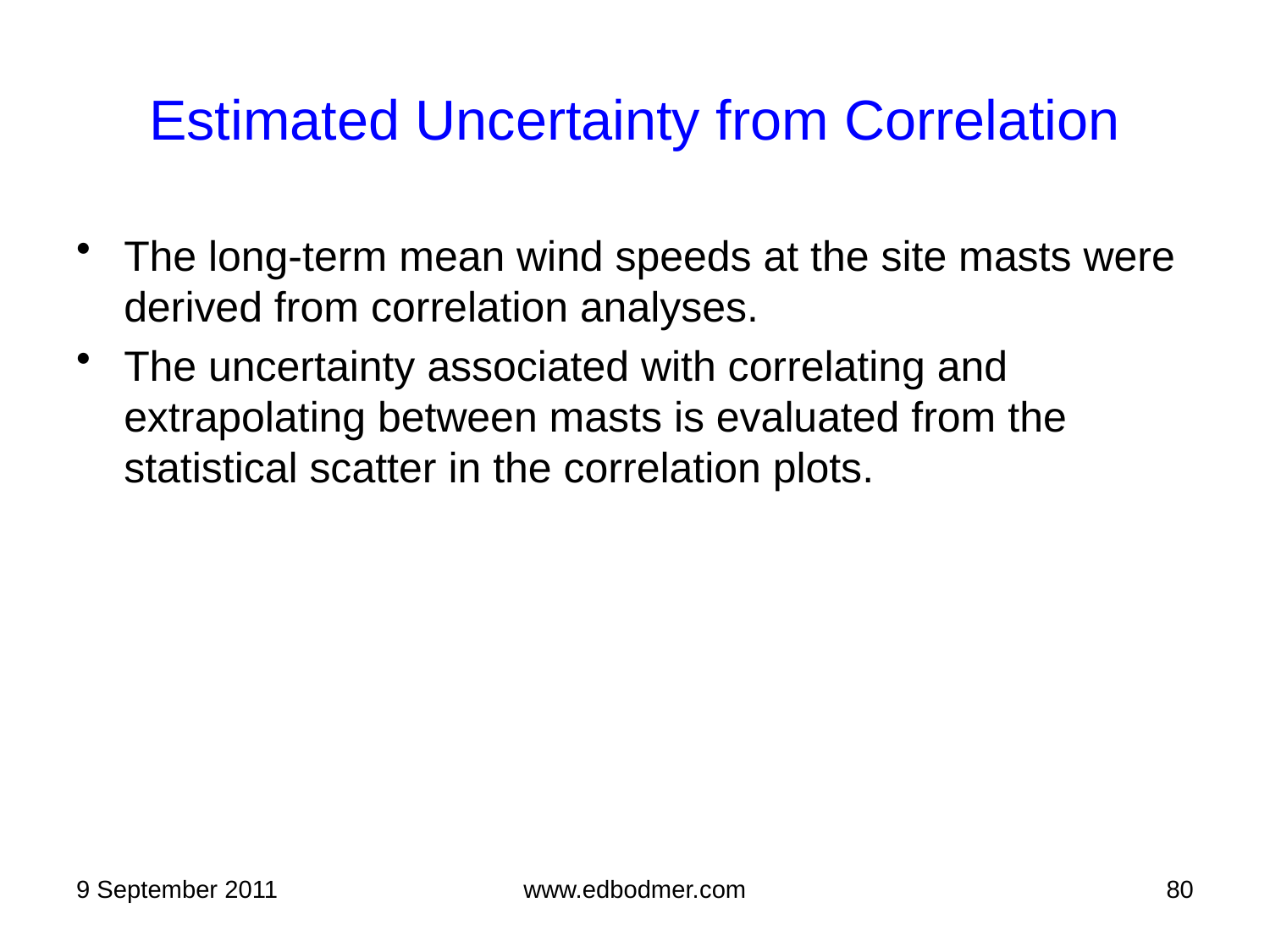

# Estimated Uncertainty from Correlation
The long-term mean wind speeds at the site masts were derived from correlation analyses.
The uncertainty associated with correlating and extrapolating between masts is evaluated from the statistical scatter in the correlation plots.
9 September 2011
www.edbodmer.com
80